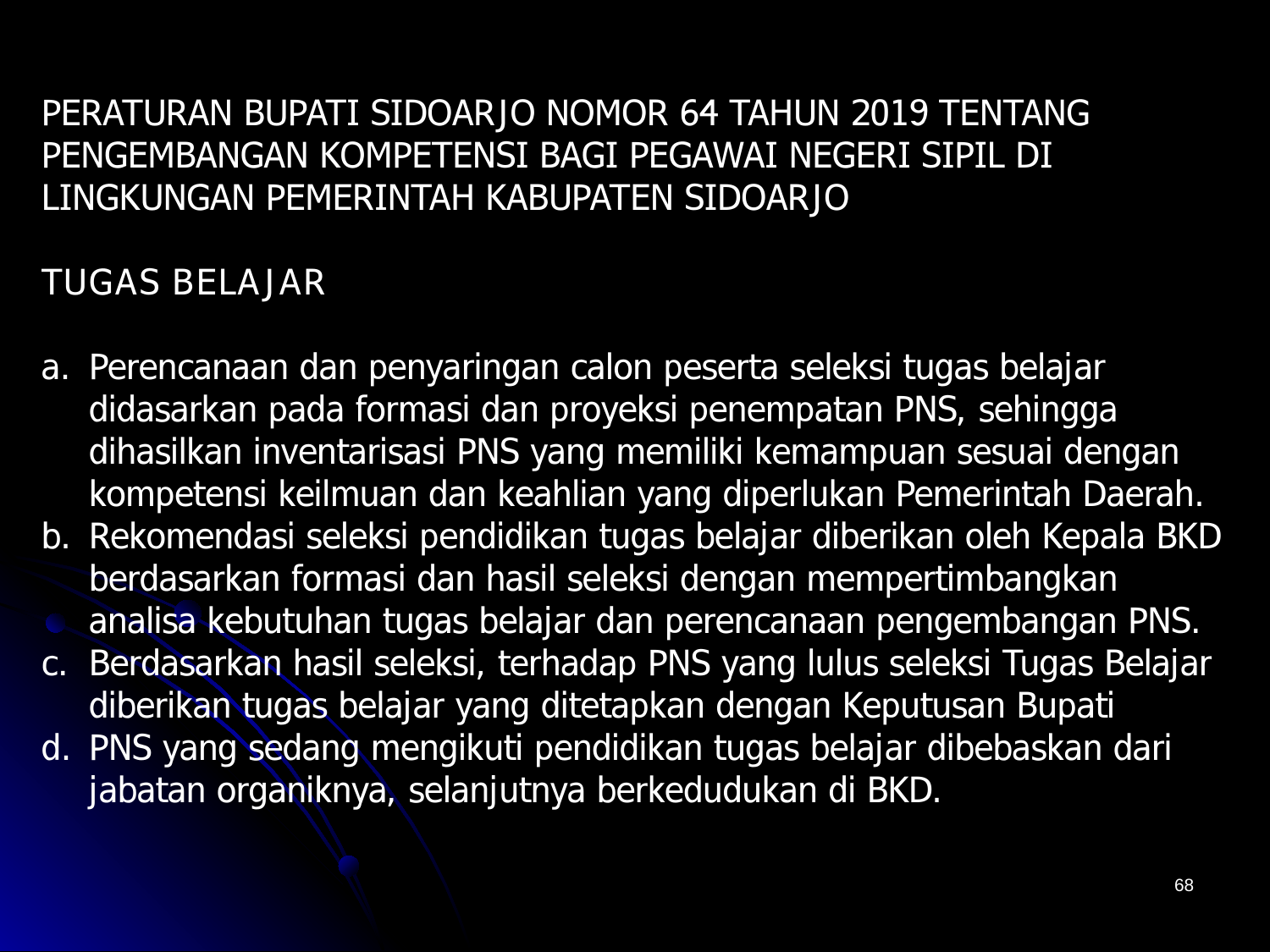

PERATURAN BUPATI SIDOARJO NOMOR 64 TAHUN 2019 TENTANG PENGEMBANGAN KOMPETENSI BAGI PEGAWAI NEGERI SIPIL DI LINGKUNGAN PEMERINTAH KABUPATEN SIDOARJO

TUGAS BELAJAR

Perencanaan dan penyaringan calon peserta seleksi tugas belajar didasarkan pada formasi dan proyeksi penempatan PNS, sehingga dihasilkan inventarisasi PNS yang memiliki kemampuan sesuai dengan kompetensi keilmuan dan keahlian yang diperlukan Pemerintah Daerah.
Rekomendasi seleksi pendidikan tugas belajar diberikan oleh Kepala BKD berdasarkan formasi dan hasil seleksi dengan mempertimbangkan analisa kebutuhan tugas belajar dan perencanaan pengembangan PNS.
Berdasarkan hasil seleksi, terhadap PNS yang lulus seleksi Tugas Belajar diberikan tugas belajar yang ditetapkan dengan Keputusan Bupati
PNS yang sedang mengikuti pendidikan tugas belajar dibebaskan dari jabatan organiknya, selanjutnya berkedudukan di BKD.

68